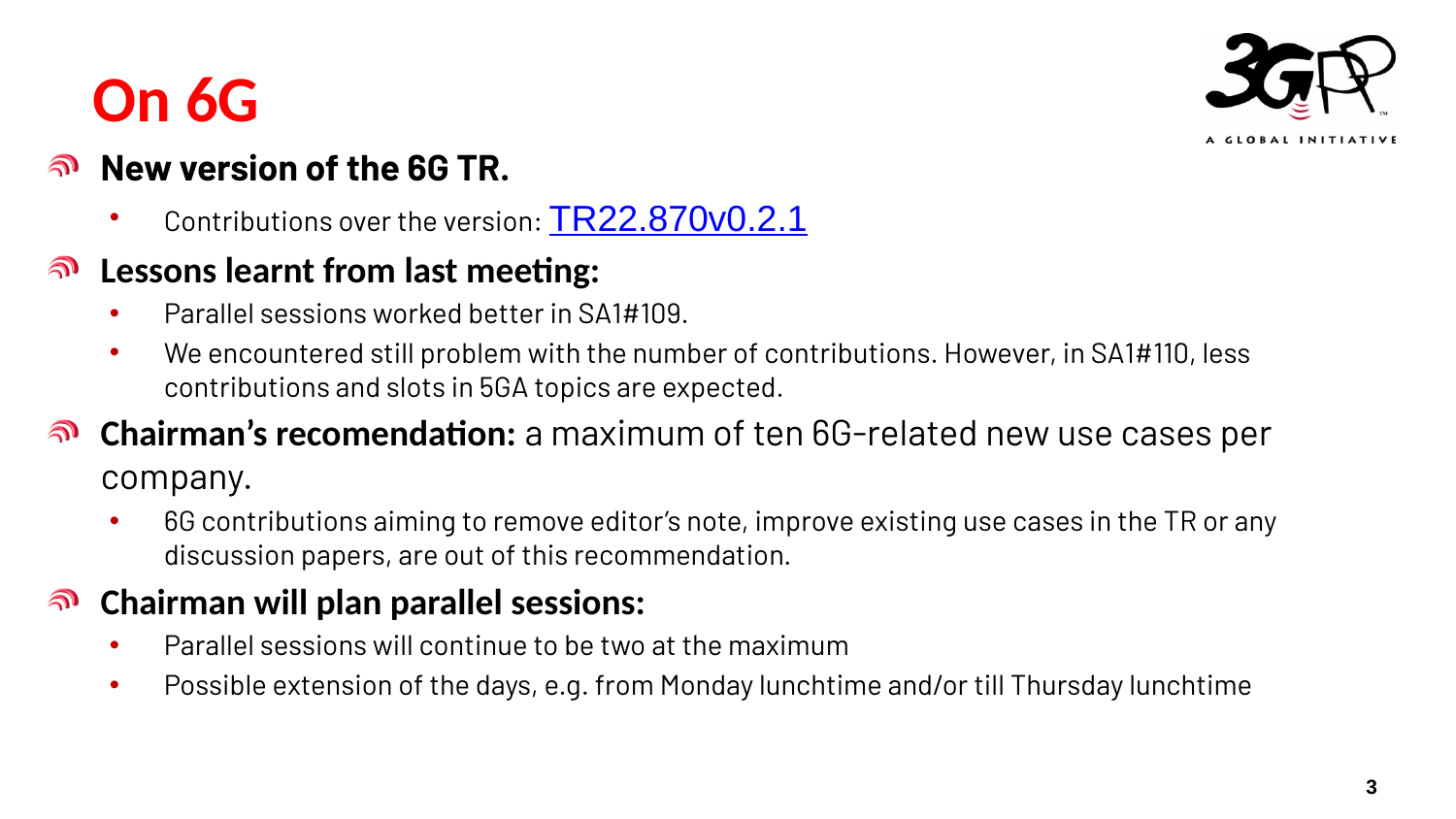

# On 6G
New version of the 6G TR.
Contributions over the version: TR22.870v0.2.1
Lessons learnt from last meeting:
Parallel sessions worked better in SA1#109.
We encountered still problem with the number of contributions. However, in SA1#110, less contributions and slots in 5GA topics are expected.
Chairman’s recomendation: a maximum of ten 6G-related new use cases per company.
6G contributions aiming to remove editor’s note, improve existing use cases in the TR or any discussion papers, are out of this recommendation.
Chairman will plan parallel sessions:
Parallel sessions will continue to be two at the maximum
Possible extension of the days, e.g. from Monday lunchtime and/or till Thursday lunchtime